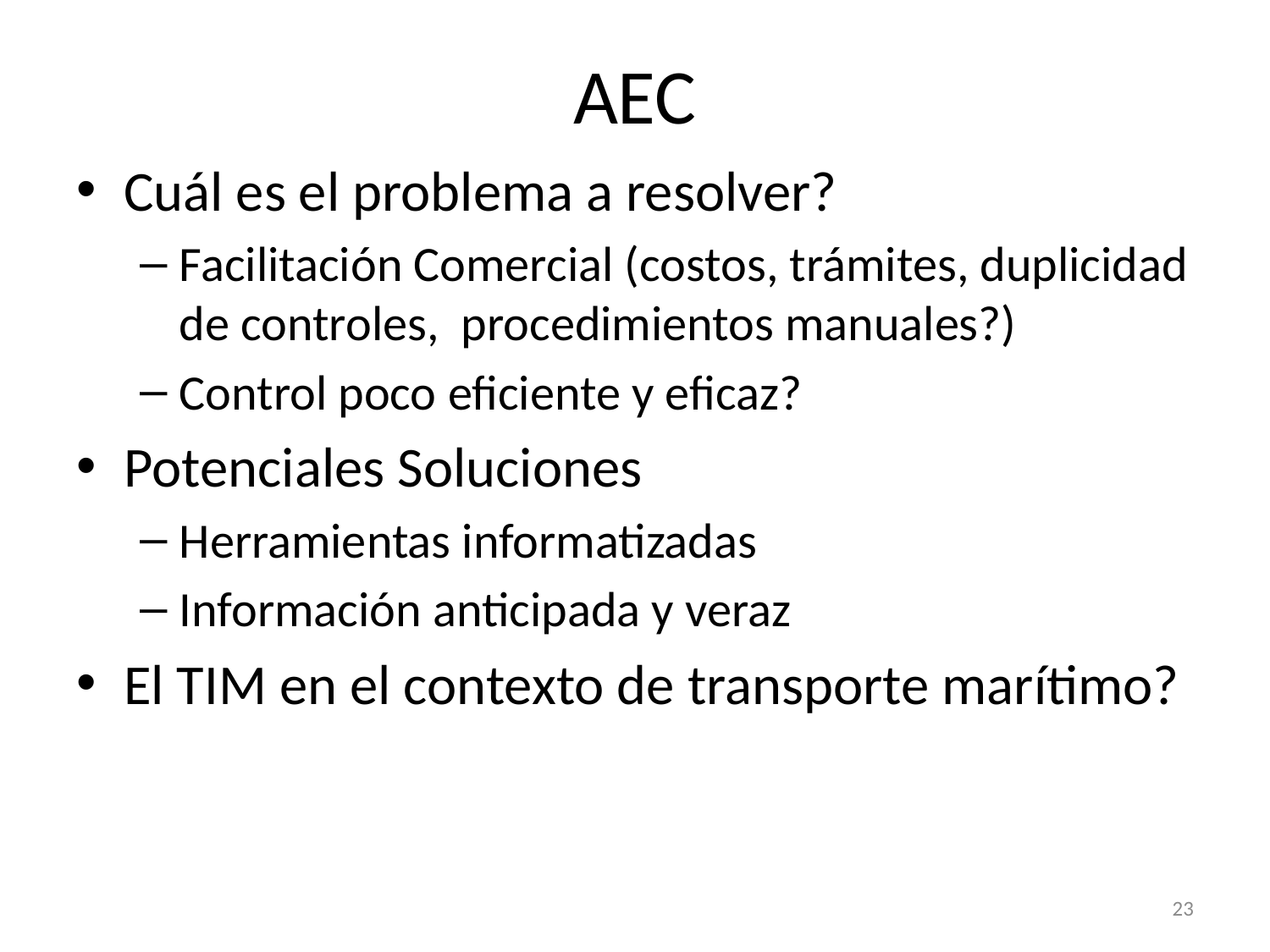

# AEC
Cuál es el problema a resolver?
Facilitación Comercial (costos, trámites, duplicidad de controles,  procedimientos manuales?)
Control poco eficiente y eficaz?
Potenciales Soluciones
Herramientas informatizadas
Información anticipada y veraz
El TIM en el contexto de transporte marítimo?
23